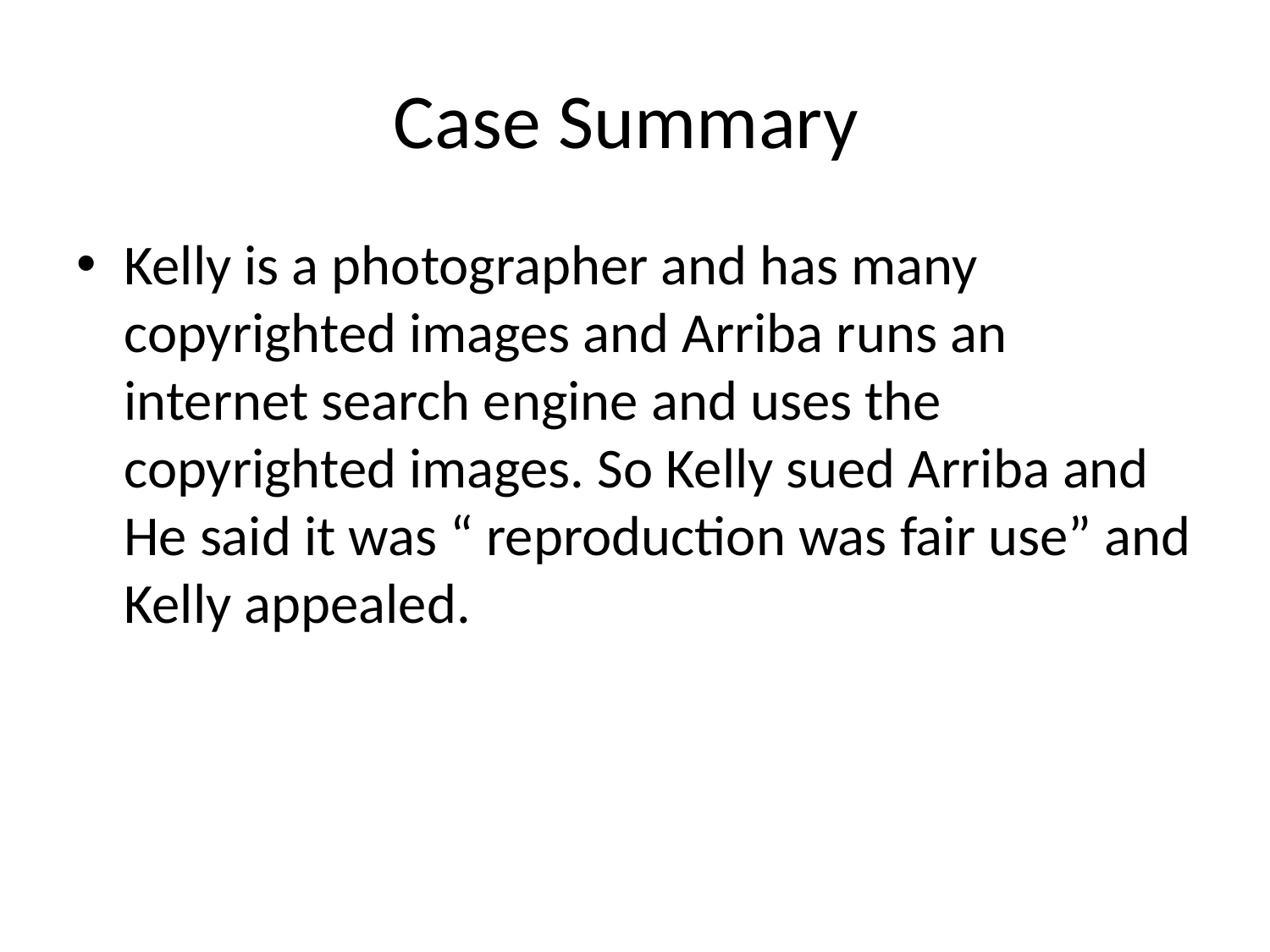

# Case Summary
Kelly is a photographer and has many copyrighted images and Arriba runs an internet search engine and uses the copyrighted images. So Kelly sued Arriba and He said it was “ reproduction was fair use” and Kelly appealed.